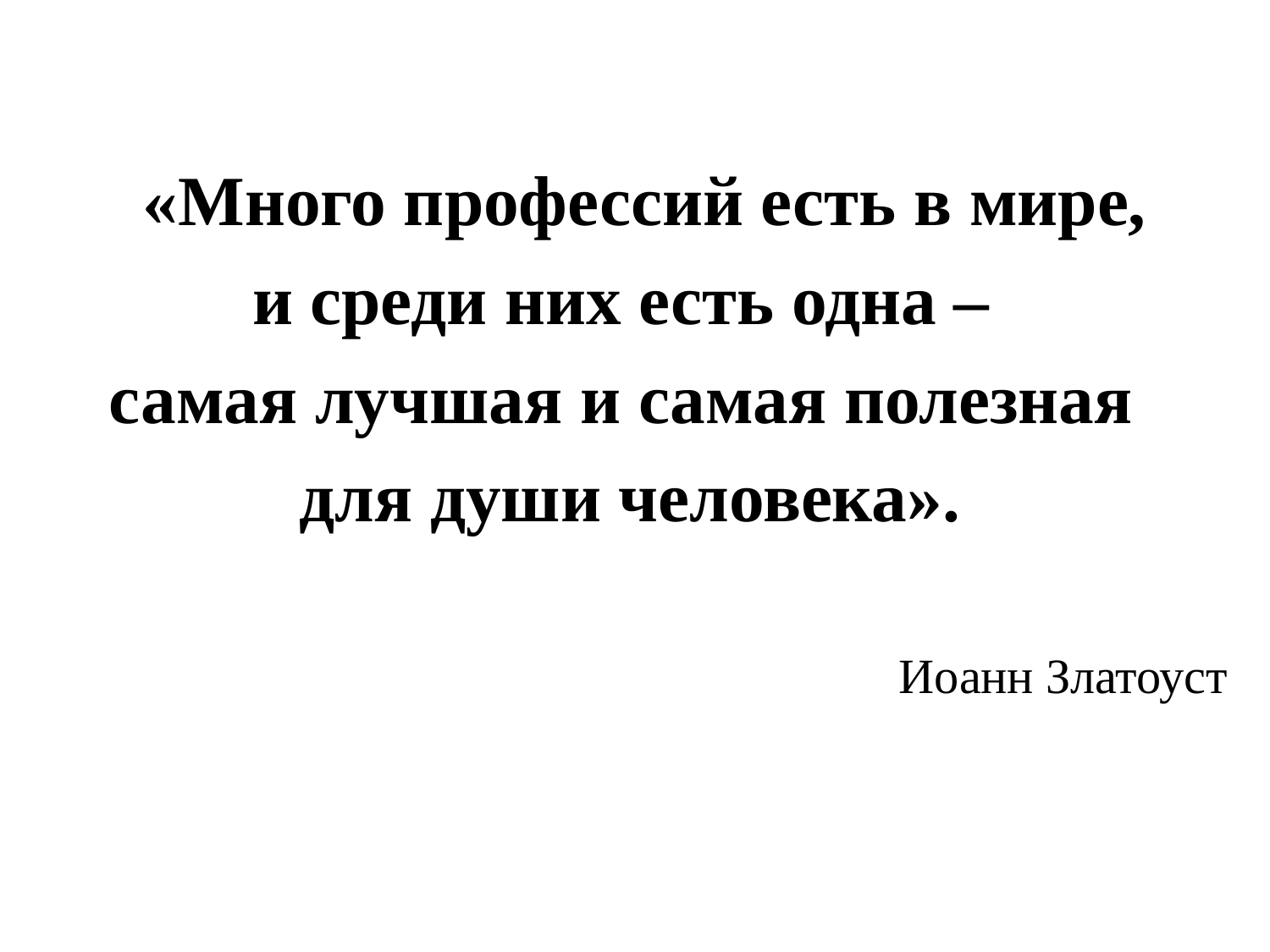

#
	«Много профессий есть в мире,
и среди них есть одна –
самая лучшая и самая полезная
для души человека».

Иоанн Златоуст